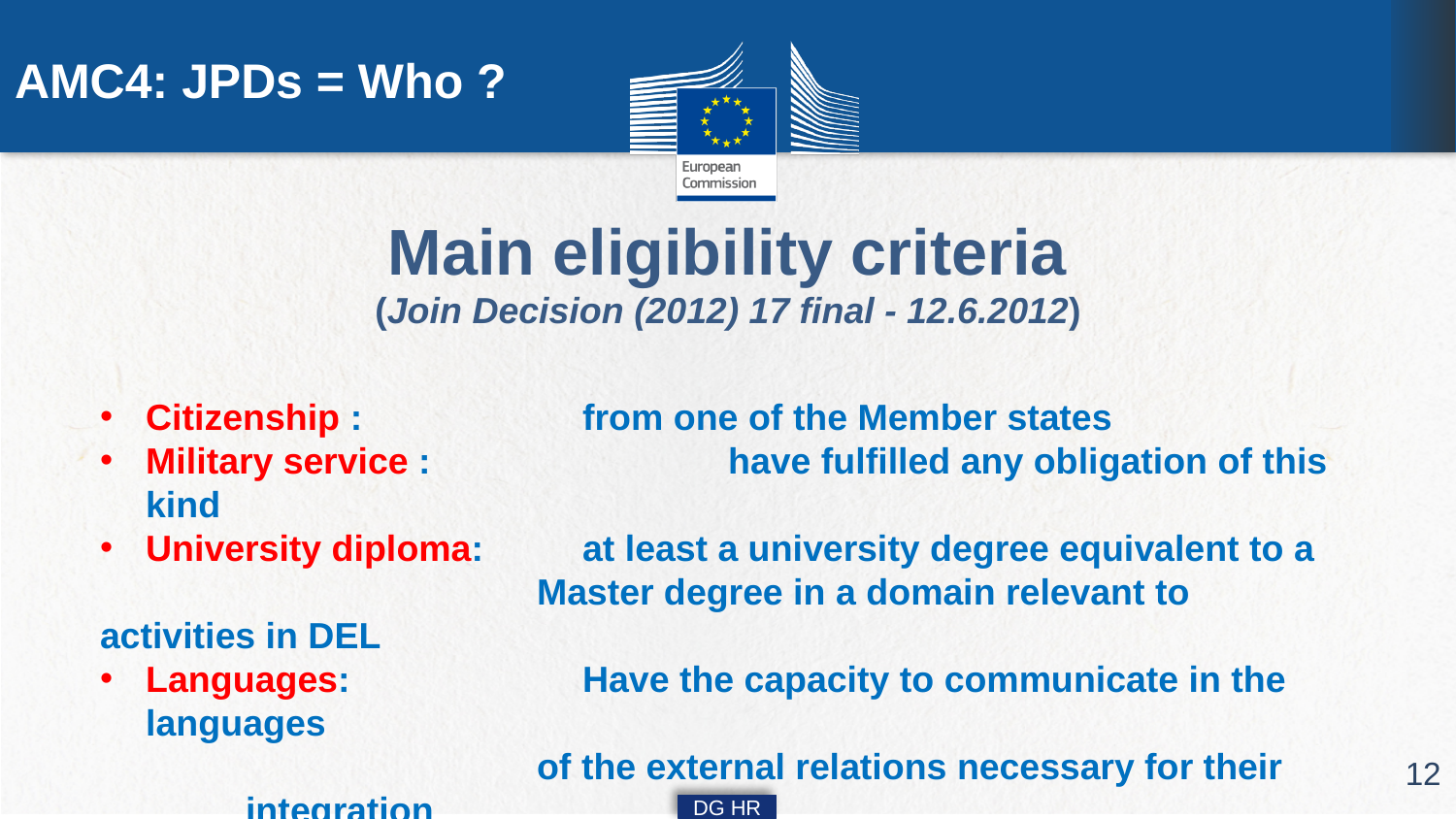

AMC4: JPDs = Who ?
Main eligibility criteria
(Join Decision (2012) 17 final - 12.6.2012)
Citizenship : 		from one of the Member states
Military service : 		have fulfilled any obligation of this kind
University diploma:	at least a university degree equivalent to a
			Master degree in a domain relevant to activities in DEL
Languages:		Have the capacity to communicate in the languages
		of the external relations necessary for their integration
		in the DEL environemnt
Professional experience:	not required by preference to candidates with up to 4
			years of relevant experience to the programme

12